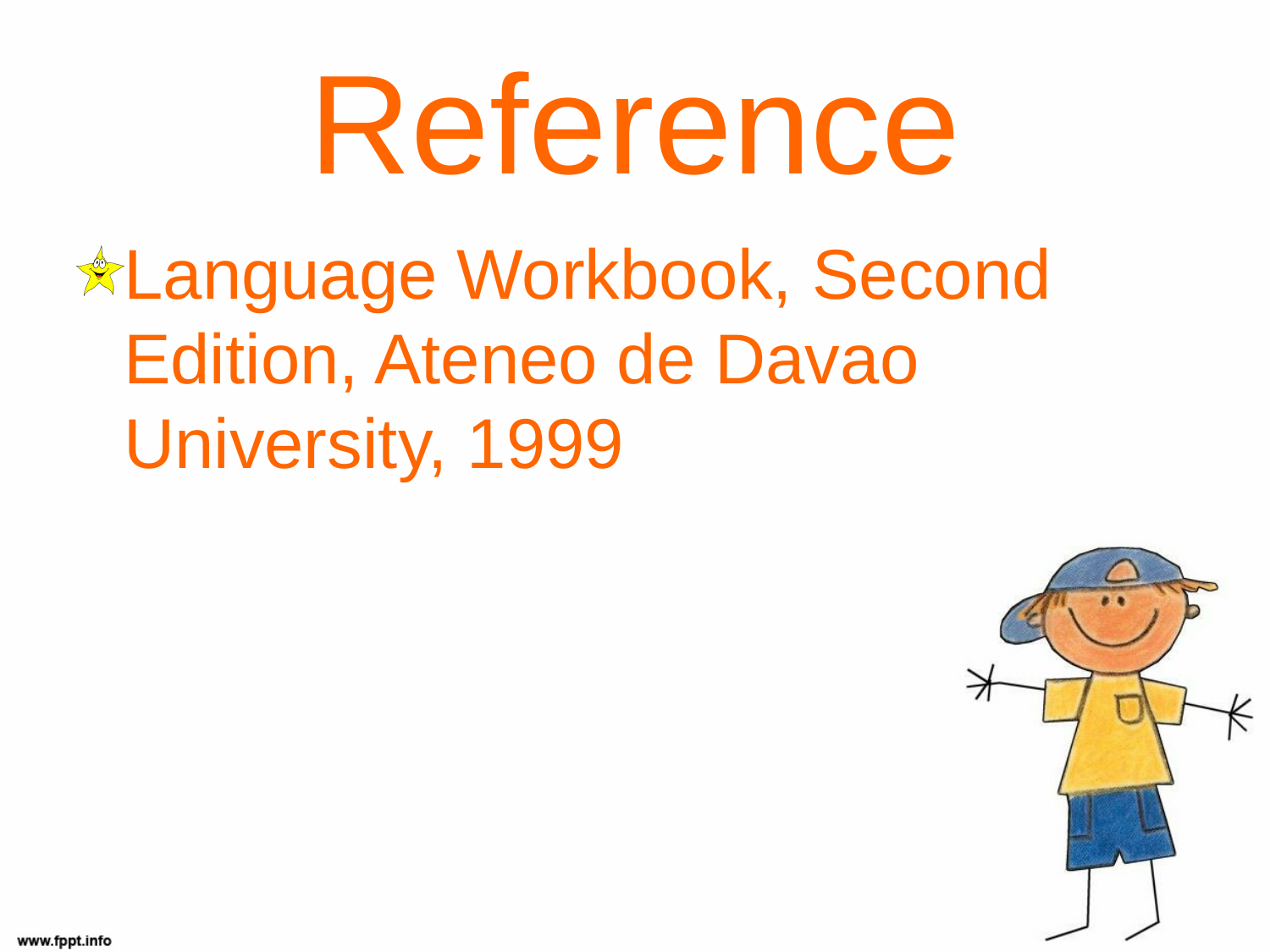

# Reference
Language Workbook, Second  Edition, Ateneo de Davao University, 1999